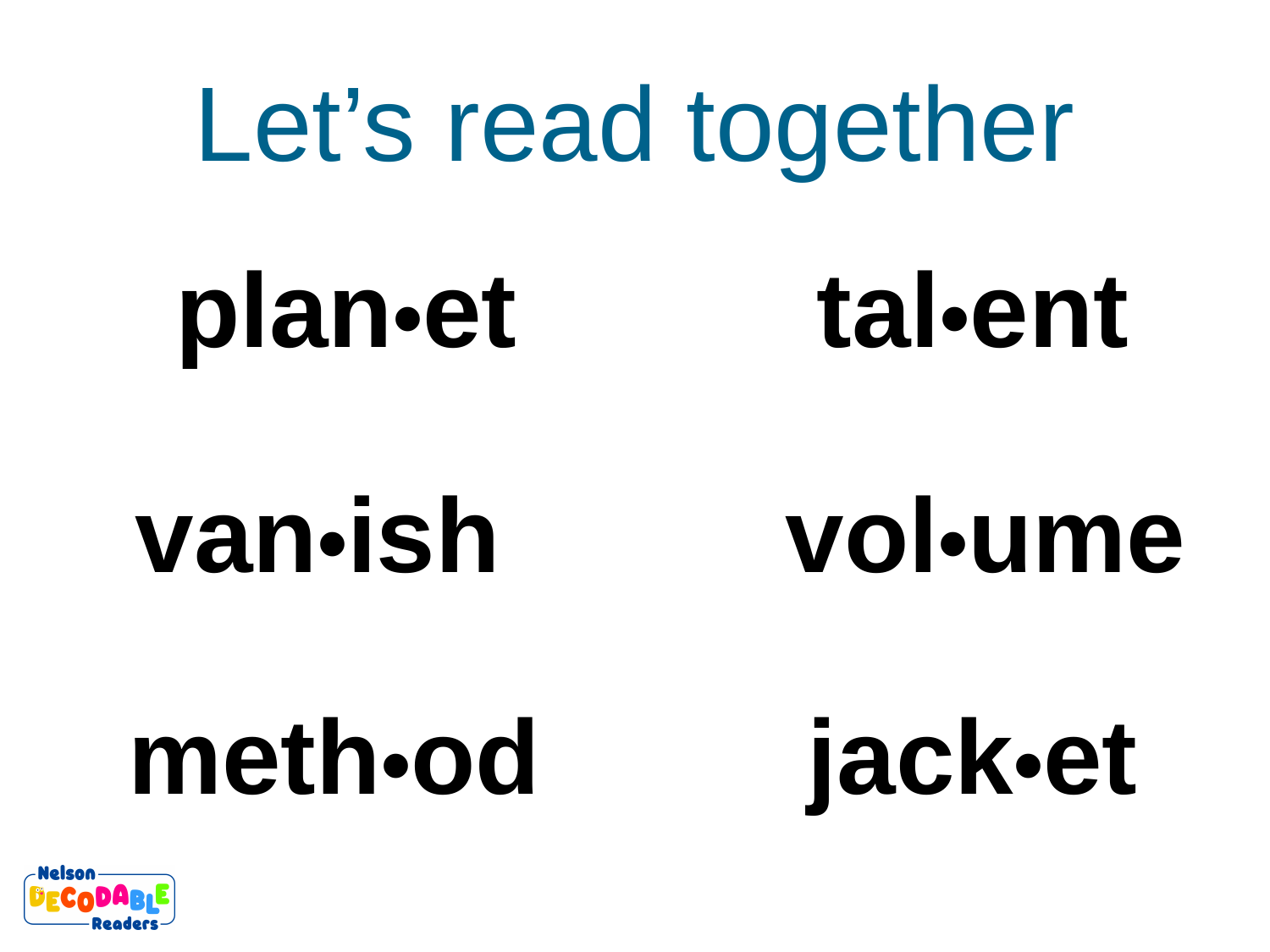

Let’s read together
plan•et
tal•ent
van•ish

vol•ume

jack•et
meth•od